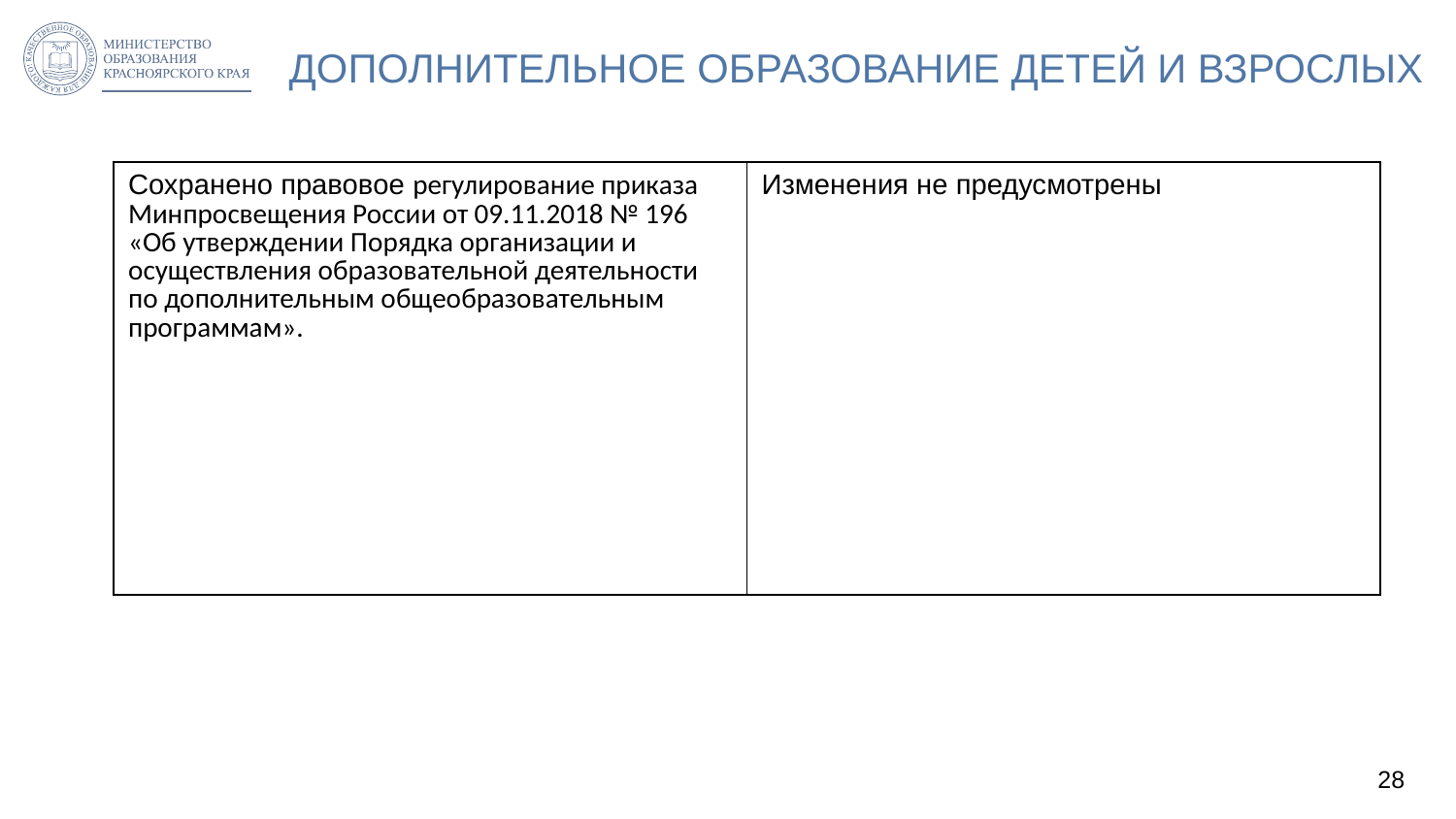

# ДОПОЛНИТЕЛЬНОЕ ОБРАЗОВАНИЕ ДЕТЕЙ И ВЗРОСЛЫХ
| Сохранено правовое регулирование приказа Минпросвещения России от 09.11.2018 № 196 «Об утверждении Порядка организации и осуществления образовательной деятельности по дополнительным общеобразовательным программам». | Изменения не предусмотрены |
| --- | --- |
28